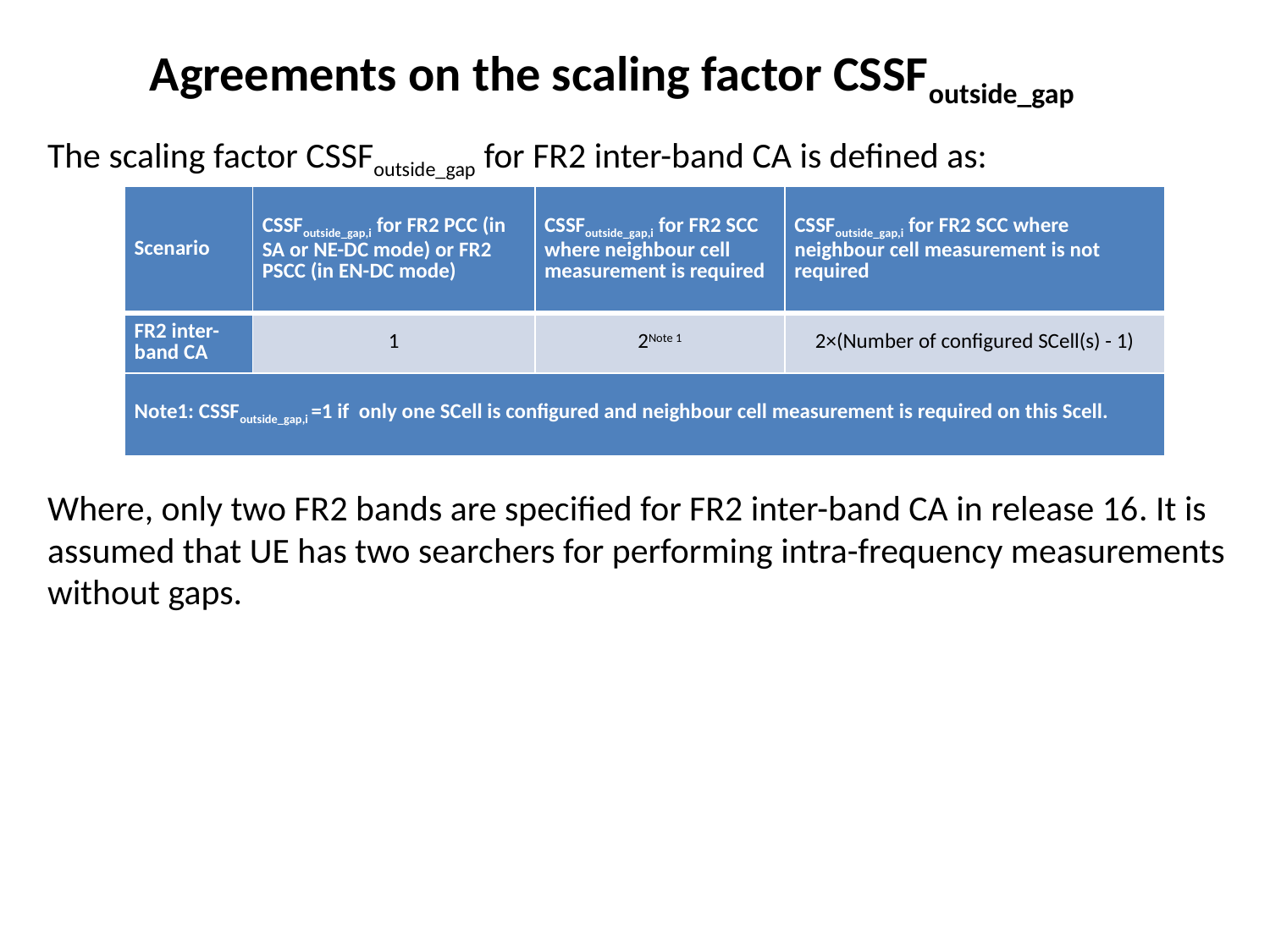

# Agreements on the scaling factor CSSFoutside_gap
The scaling factor CSSFoutside_gap for FR2 inter-band CA is defined as:

Where, only two FR2 bands are specified for FR2 inter-band CA in release 16. It is assumed that UE has two searchers for performing intra-frequency measurements without gaps.

| Scenario | CSSFoutside\_gap,i for FR2 PCC (in SA or NE-DC mode) or FR2 PSCC (in EN-DC mode) | CSSFoutside\_gap,i for FR2 SCC where neighbour cell measurement is required | CSSFoutside\_gap,i for FR2 SCC where neighbour cell measurement is not required |
| --- | --- | --- | --- |
| FR2 inter-band CA | 1 | 2Note 1 | 2×(Number of configured SCell(s) - 1) |
| Note1: CSSFoutside\_gap,i =1 if only one SCell is configured and neighbour cell measurement is required on this Scell. |  |  |  |